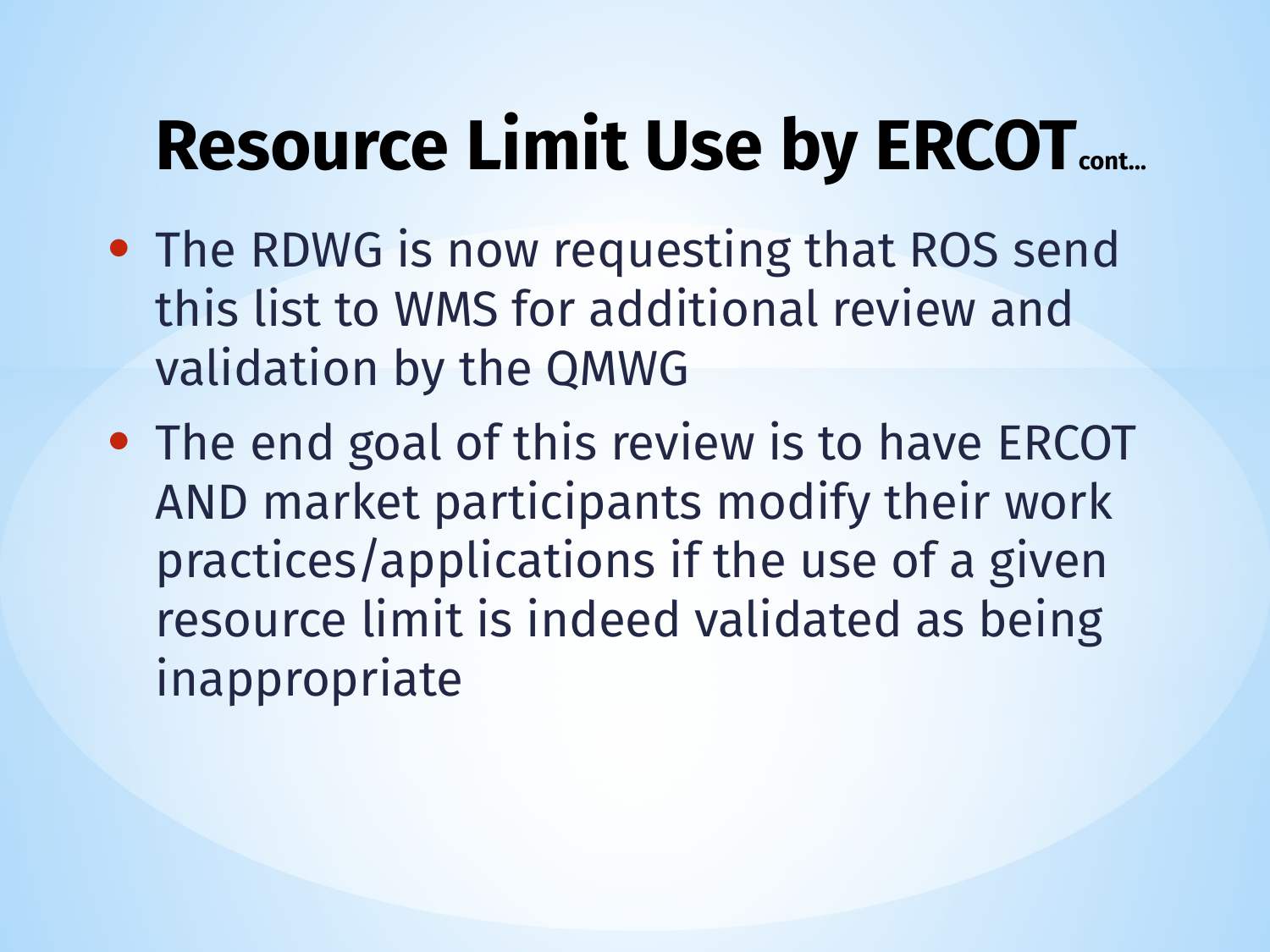

# Resource Limit Use by ERCOTcont…
The RDWG is now requesting that ROS send this list to WMS for additional review and validation by the QMWG
The end goal of this review is to have ERCOT AND market participants modify their work practices/applications if the use of a given resource limit is indeed validated as being inappropriate